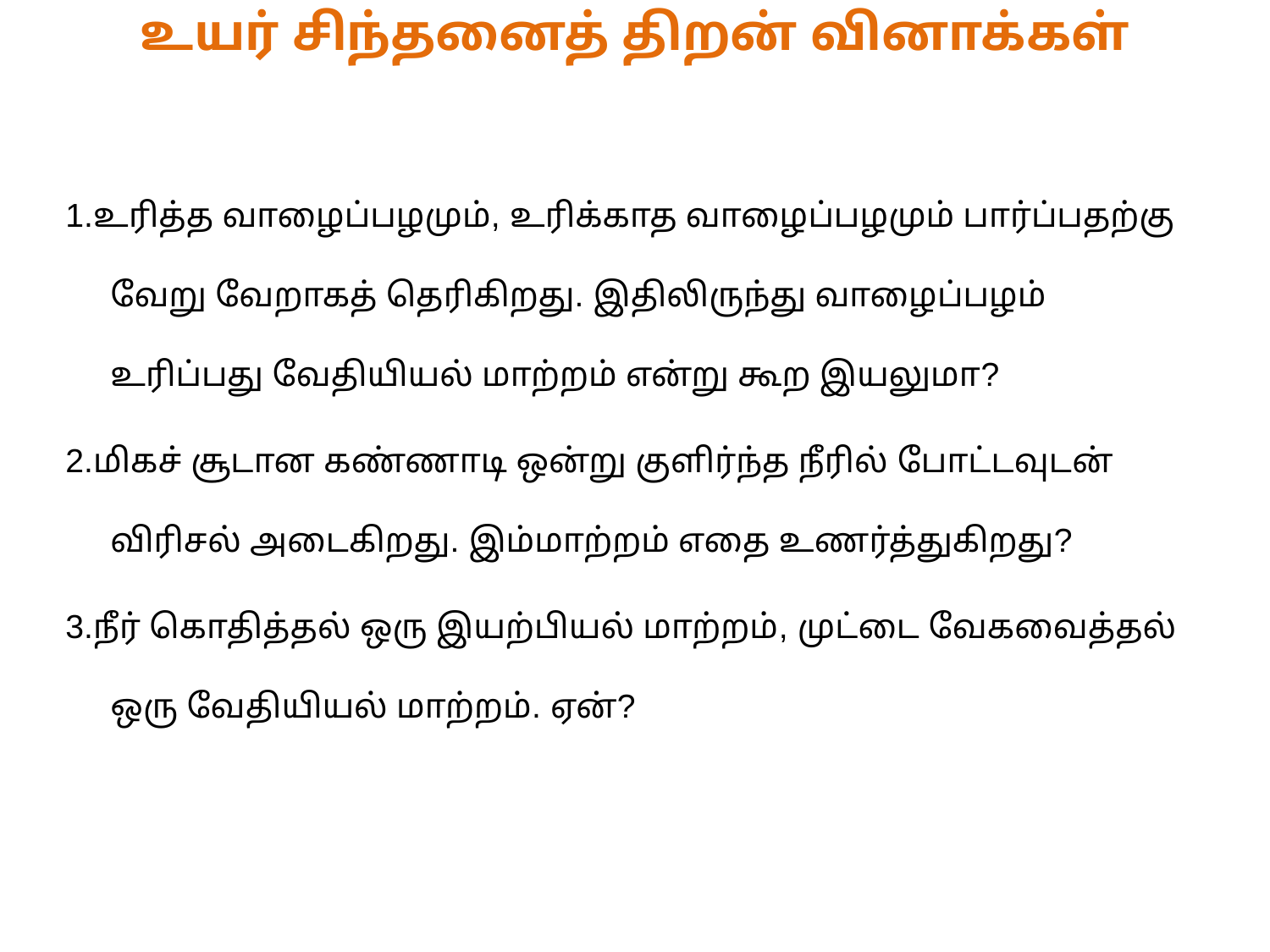

# உயர் சிந்தனைத் திறன் வினாக்கள்
1.உரித்த வாழைப்பழமும், உரிக்காத வாழைப்பழமும் பார்ப்பதற்கு வேறு வேறாகத் தெரிகிறது. இதிலிருந்து வாழைப்பழம் உரிப்பது வேதியியல் மாற்றம் என்று கூற இயலுமா?
2.மிகச் சூடான கண்ணாடி ஒன்று குளிர்ந்த நீரில் போட்டவுடன் விரிசல் அடைகிறது. இம்மாற்றம் எதை உணர்த்துகிறது?
3.நீர் கொதித்தல் ஒரு இயற்பியல் மாற்றம், முட்டை வேகவைத்தல் ஒரு வேதியியல் மாற்றம். ஏன்?